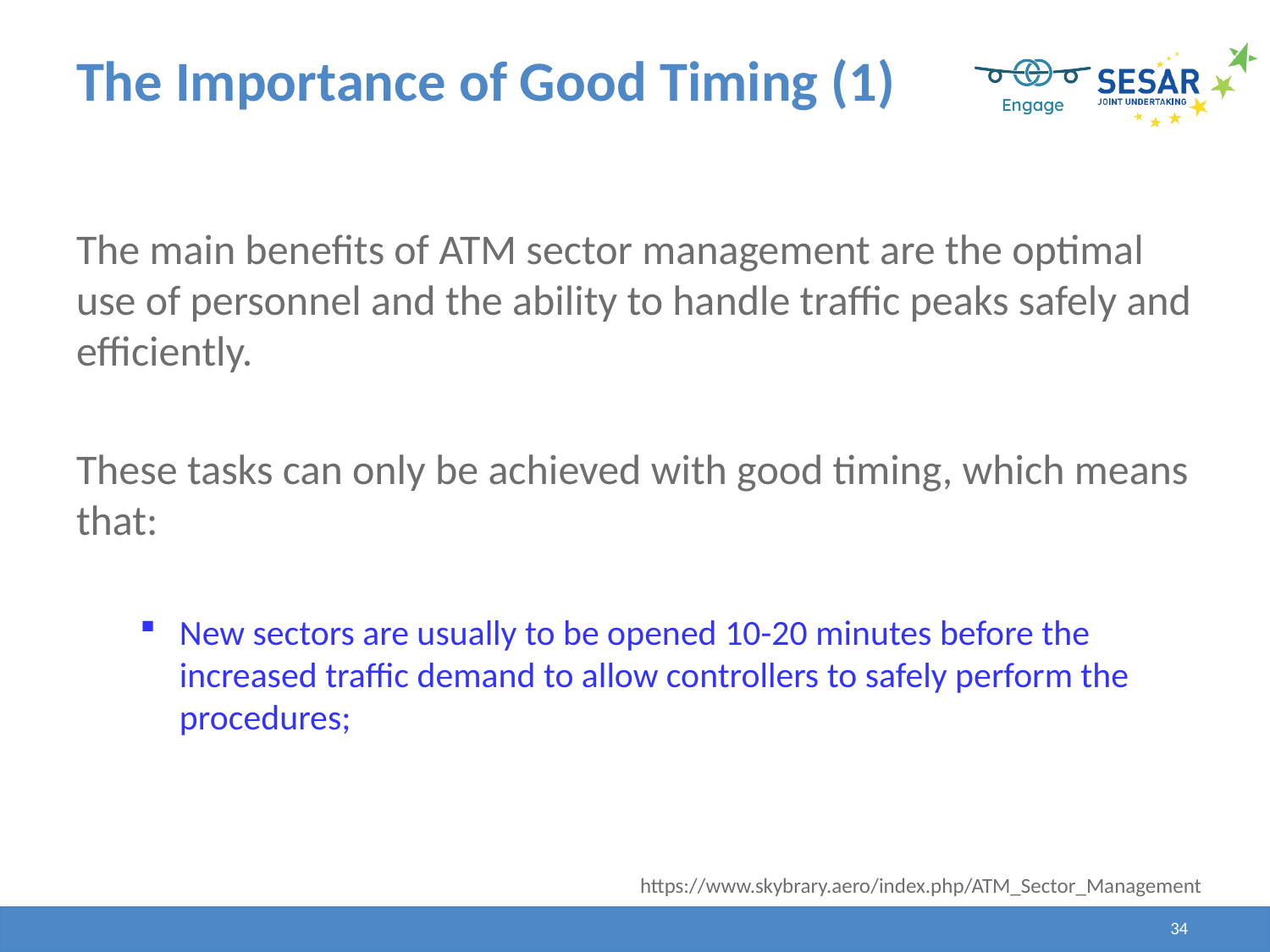

# The Importance of Good Timing (1)
The main benefits of ATM sector management are the optimal use of personnel and the ability to handle traffic peaks safely and efficiently.

These tasks can only be achieved with good timing, which means that:

New sectors are usually to be opened 10-20 minutes before the increased traffic demand to allow controllers to safely perform the procedures;
https://www.skybrary.aero/index.php/ATM_Sector_Management
34